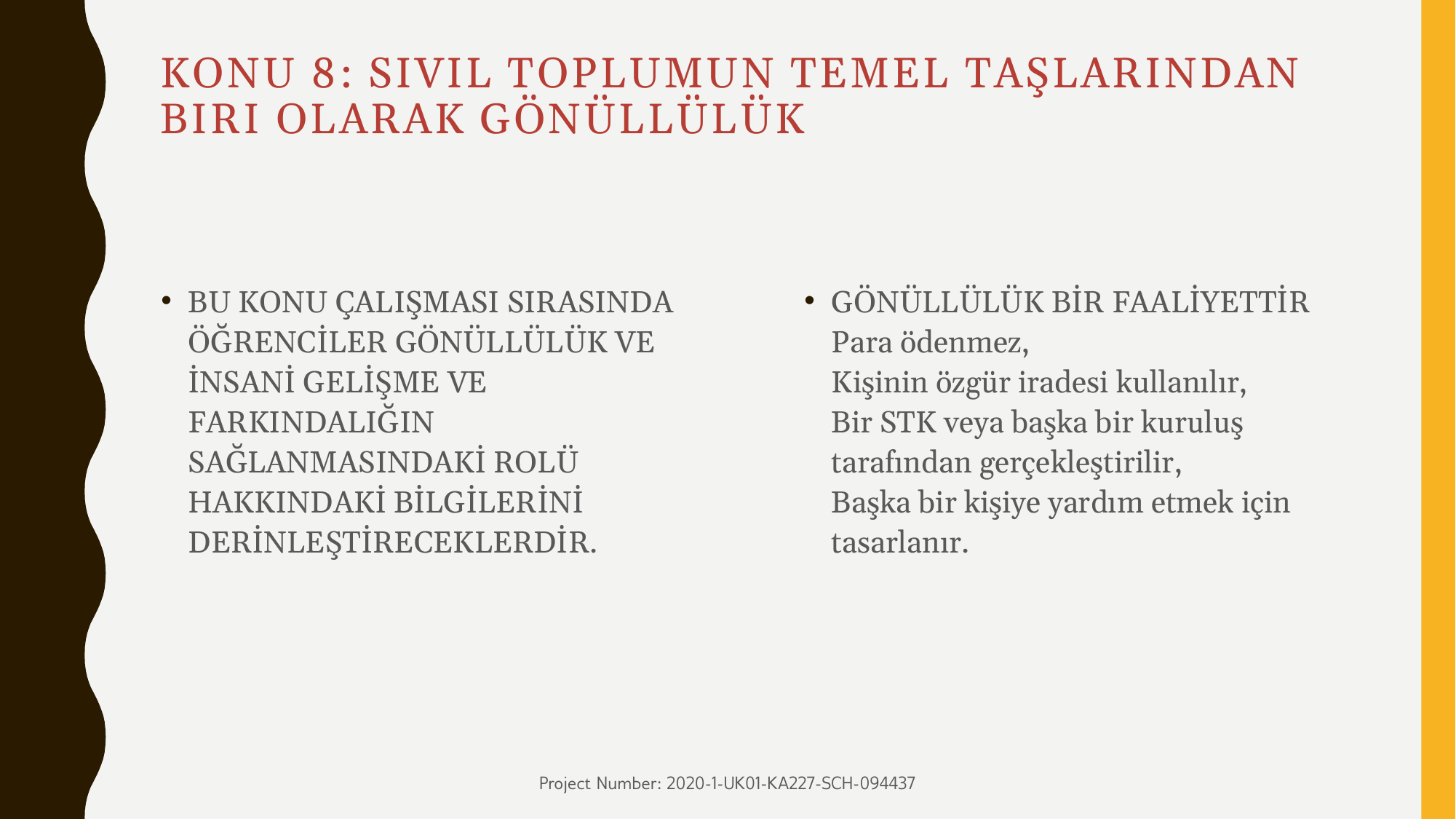

# KONU 8: Sivil toplumun temel taşlarından biri olarak gönüllülük
BU KONU ÇALIŞMASI SIRASINDA ÖĞRENCİLER GÖNÜLLÜLÜK VE İNSANİ GELİŞME VE FARKINDALIĞIN SAĞLANMASINDAKİ ROLÜ HAKKINDAKİ BİLGİLERİNİ DERİNLEŞTİRECEKLERDİR.
GÖNÜLLÜLÜK BİR FAALİYETTİR
Para ödenmez,
Kişinin özgür iradesi kullanılır,
Bir STK veya başka bir kuruluş tarafından gerçekleştirilir,
Başka bir kişiye yardım etmek için tasarlanır.
Project Number: 2020-1-UK01-KA227-SCH-094437